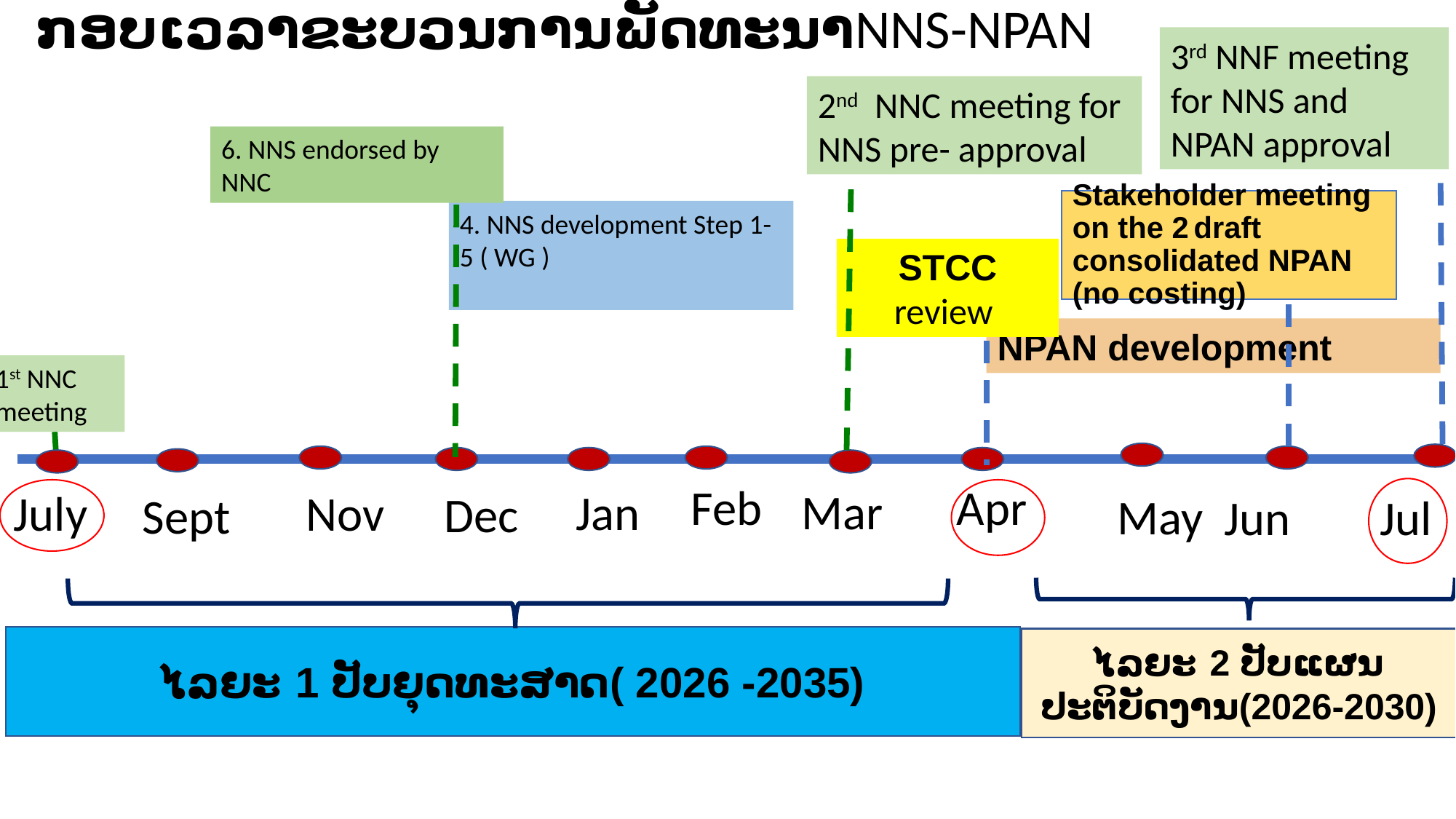

ກອບເວລາຂະບວນການພັດທະນາNNS-NPAN
3rd NNF meeting for NNS and NPAN approval
2nd  NNC meeting for NNS pre- approval
6. NNS endorsed by NNC

Stakeholder meeting on the 2 draft consolidated NPAN (no costing)
4. NNS development Step 1-5 ( WG )

STCC review
NPAN development
1st NNC meeting

Feb
Apr
Mar
Jan
July
Nov
Dec

Sept

May
Jun
Jul
ໄລຍະ 1 ປັບຍຸດທະສາດ( 2026 -2035)
ໄລຍະ 2 ປັບແຜນປະຕິບັດງານ(2026-2030)